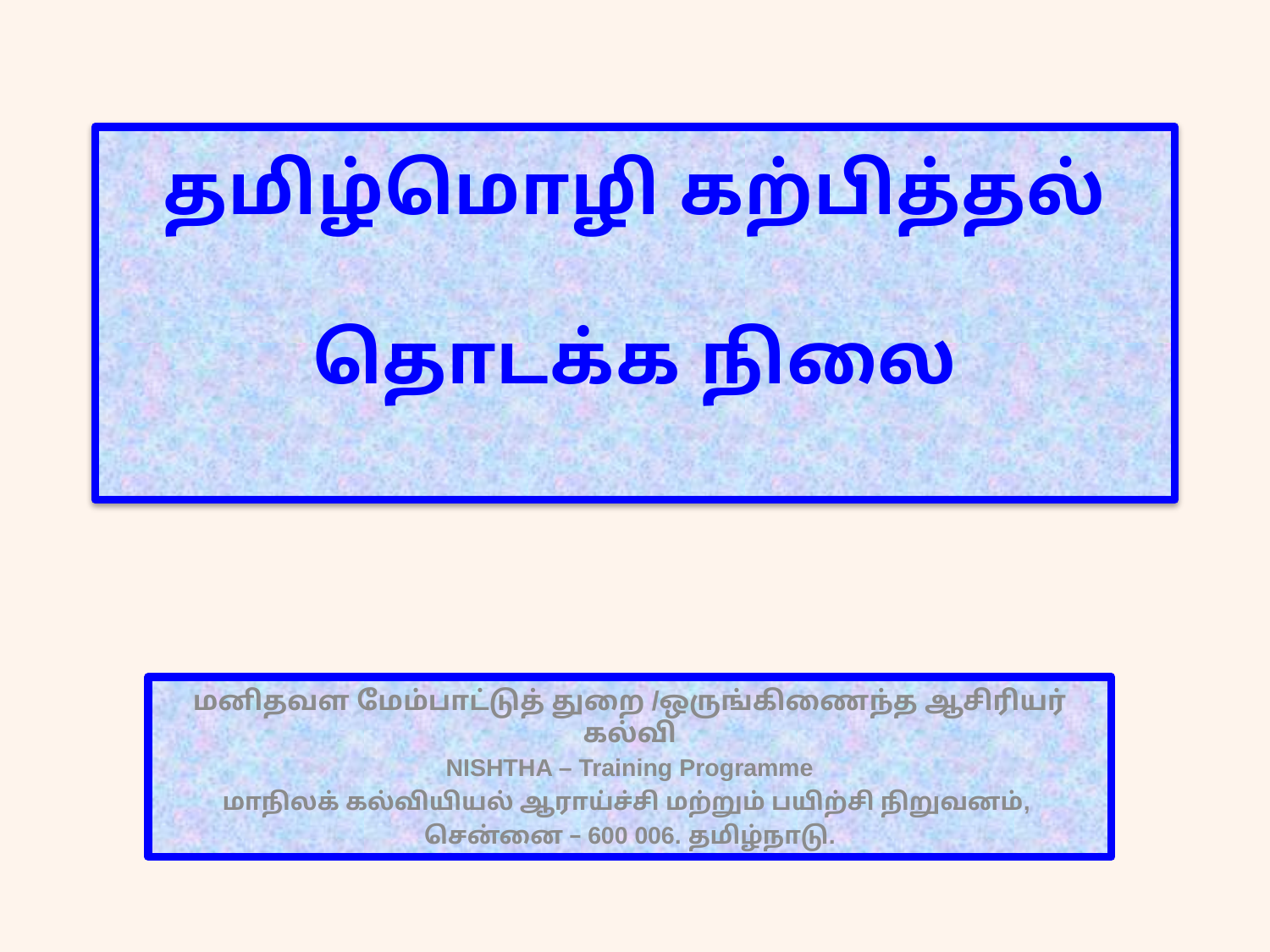

# தமிழ்மொழி கற்பித்தல் தொடக்க நிலை
மனிதவள மேம்பாட்டுத் துறை /ஒருங்கிணைந்த ஆசிரியர் கல்வி
NISHTHA – Training Programme
மாநிலக் கல்வியியல் ஆராய்ச்சி மற்றும் பயிற்சி நிறுவனம்,
சென்னை – 600 006. தமிழ்நாடு.